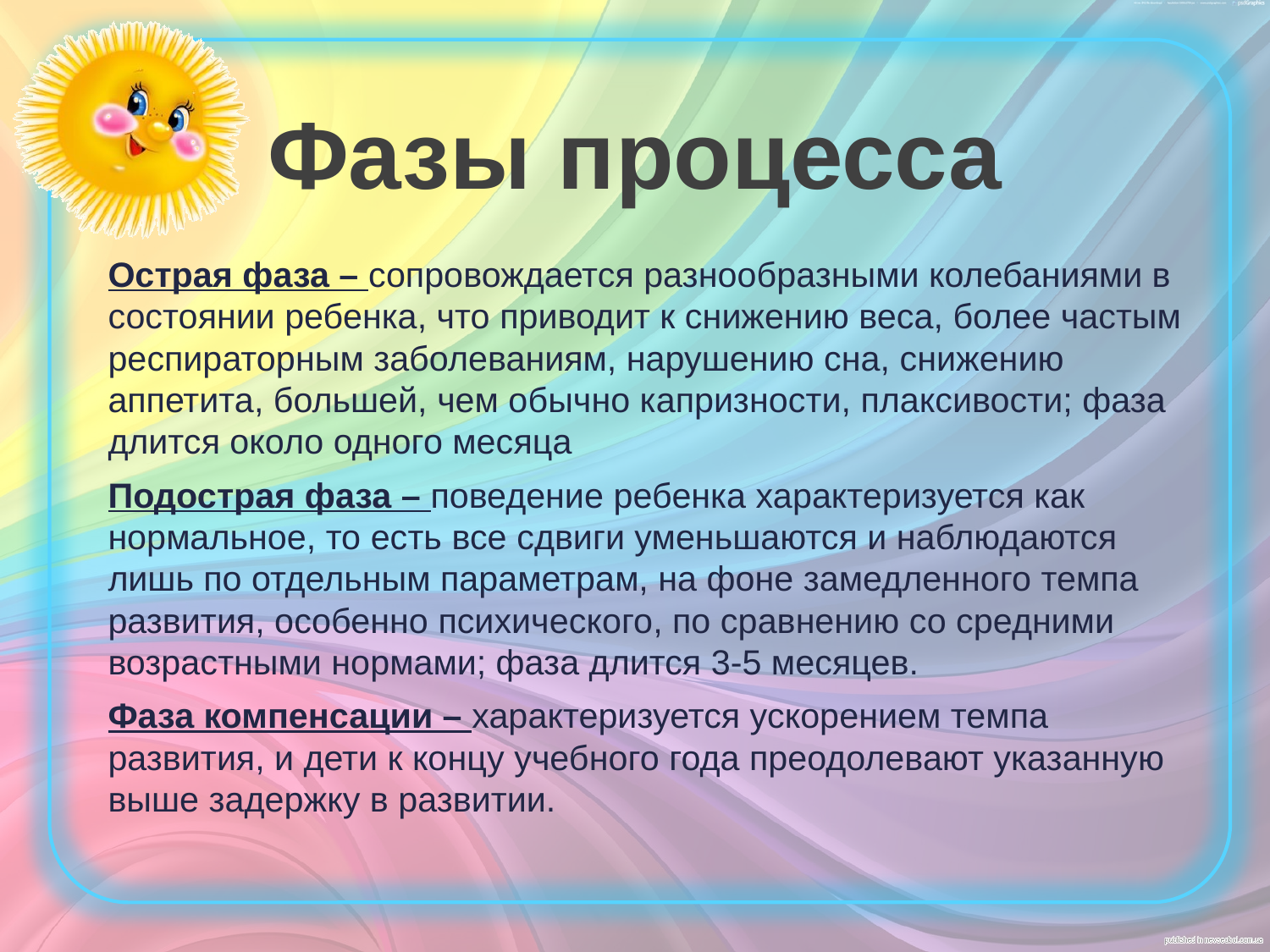

# Фазы процесса
Острая фаза – сопровождается разнообразными колебаниями в состоянии ребенка, что приводит к снижению веса, более частым респираторным заболеваниям, нарушению сна, снижению аппетита, большей, чем обычно капризности, плаксивости; фаза длится около одного месяца
Подострая фаза – поведение ребенка характеризуется как нормальное, то есть все сдвиги уменьшаются и наблюдаются лишь по отдельным параметрам, на фоне замедленного темпа развития, особенно психического, по сравнению со средними возрастными нормами; фаза длится 3-5 месяцев.
Фаза компенсации – характеризуется ускорением темпа развития, и дети к концу учебного года преодолевают указанную выше задержку в развитии.